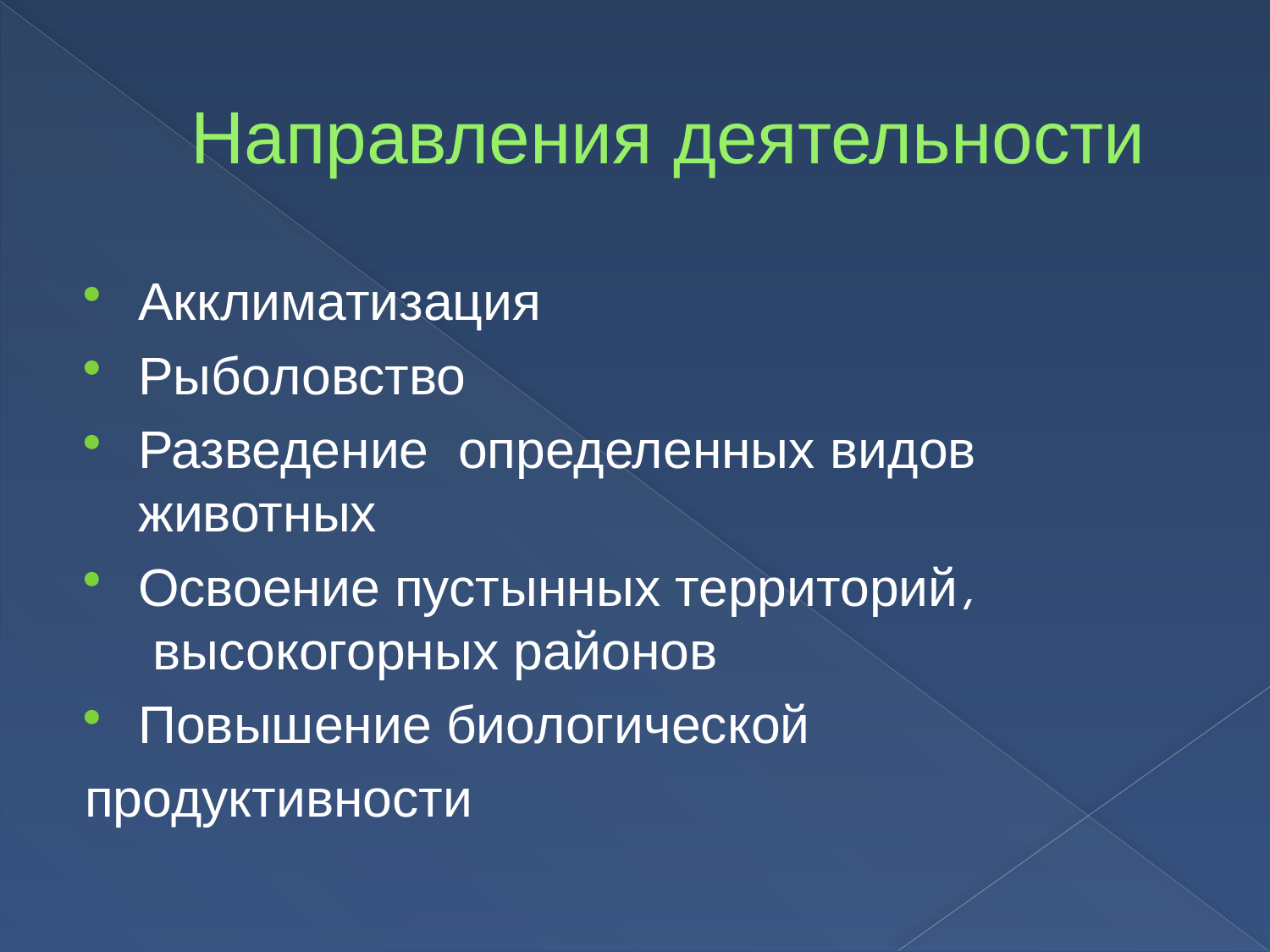

# Направления деятельности
Акклиматизация
Рыболовство
Разведение  определенных видов животных
Освоение пустынных территорий,  высокогорных районов
Повышение биологической
продуктивности